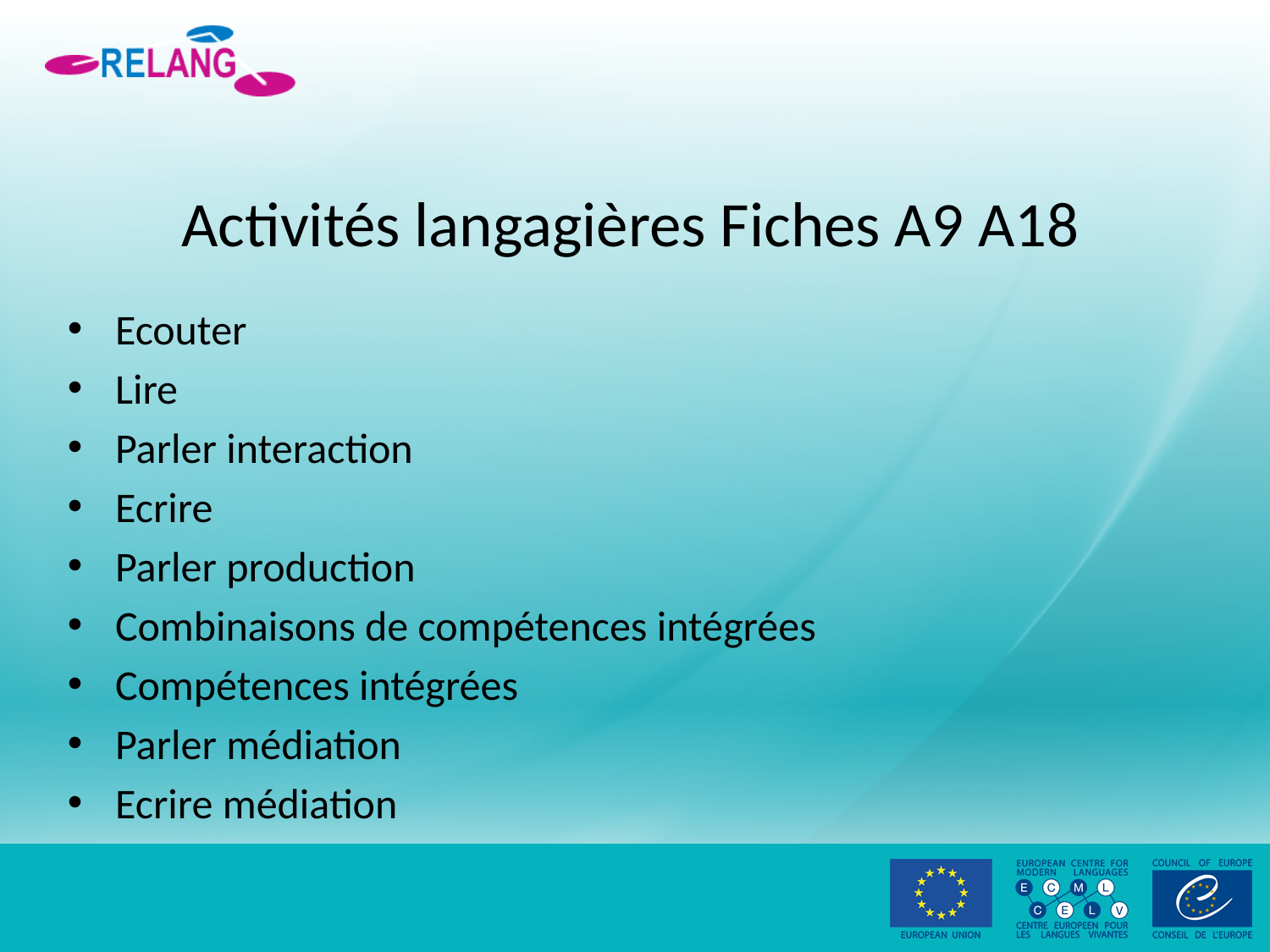

# Activités langagières Fiches A9 A18
Ecouter
Lire
Parler interaction
Ecrire
Parler production
Combinaisons de compétences intégrées
Compétences intégrées
Parler médiation
Ecrire médiation